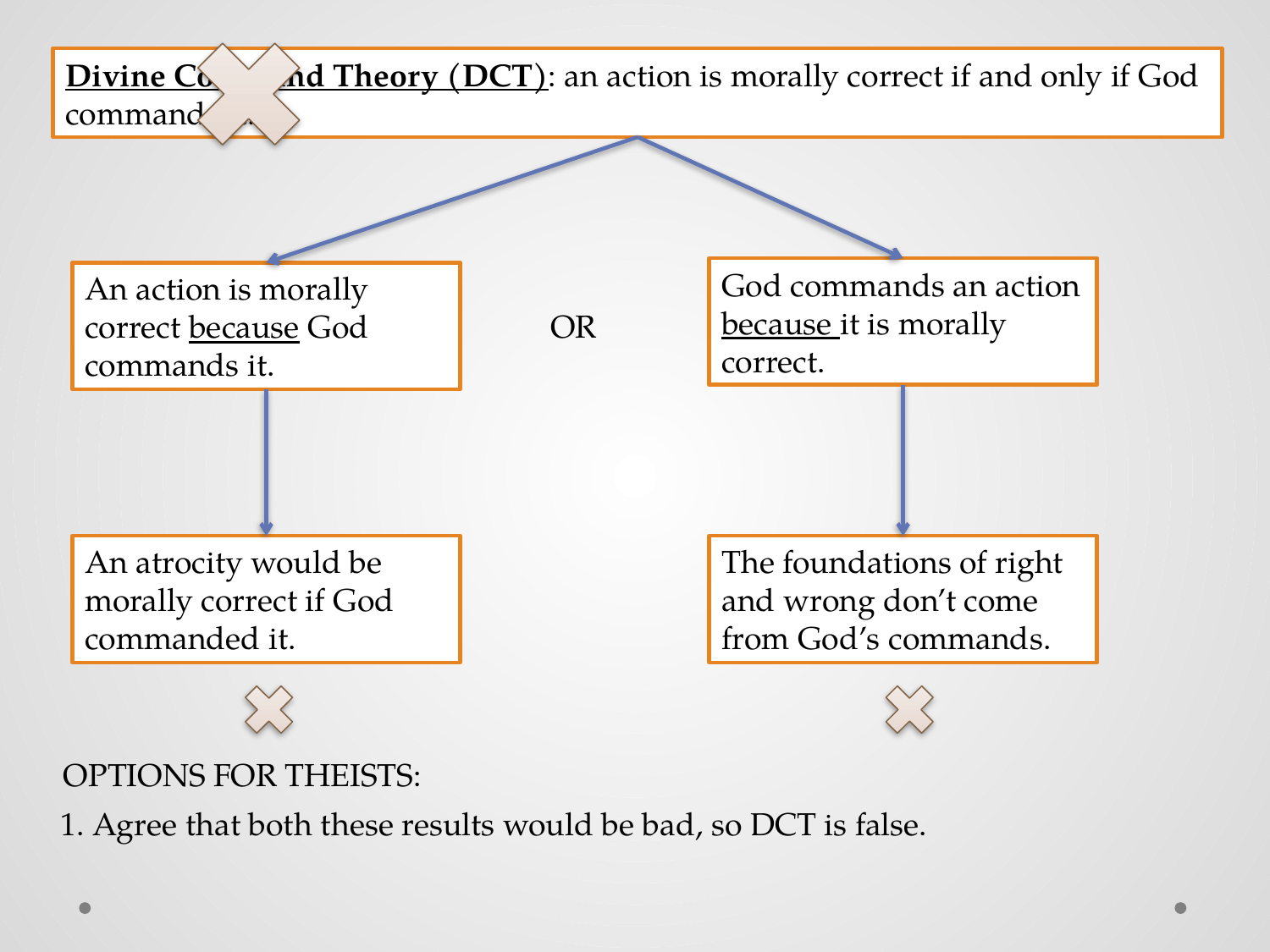

Divine Command Theory (DCT): an action is morally correct if and only if God commands it.
God commands an action because it is morally correct.
An action is morally correct because God commands it.
OR
An atrocity would be morally correct if God commanded it.
The foundations of right and wrong don’t come from God’s commands.

OPTIONS FOR THEISTS:
1. Agree that both these results would be bad, so DCT is false.